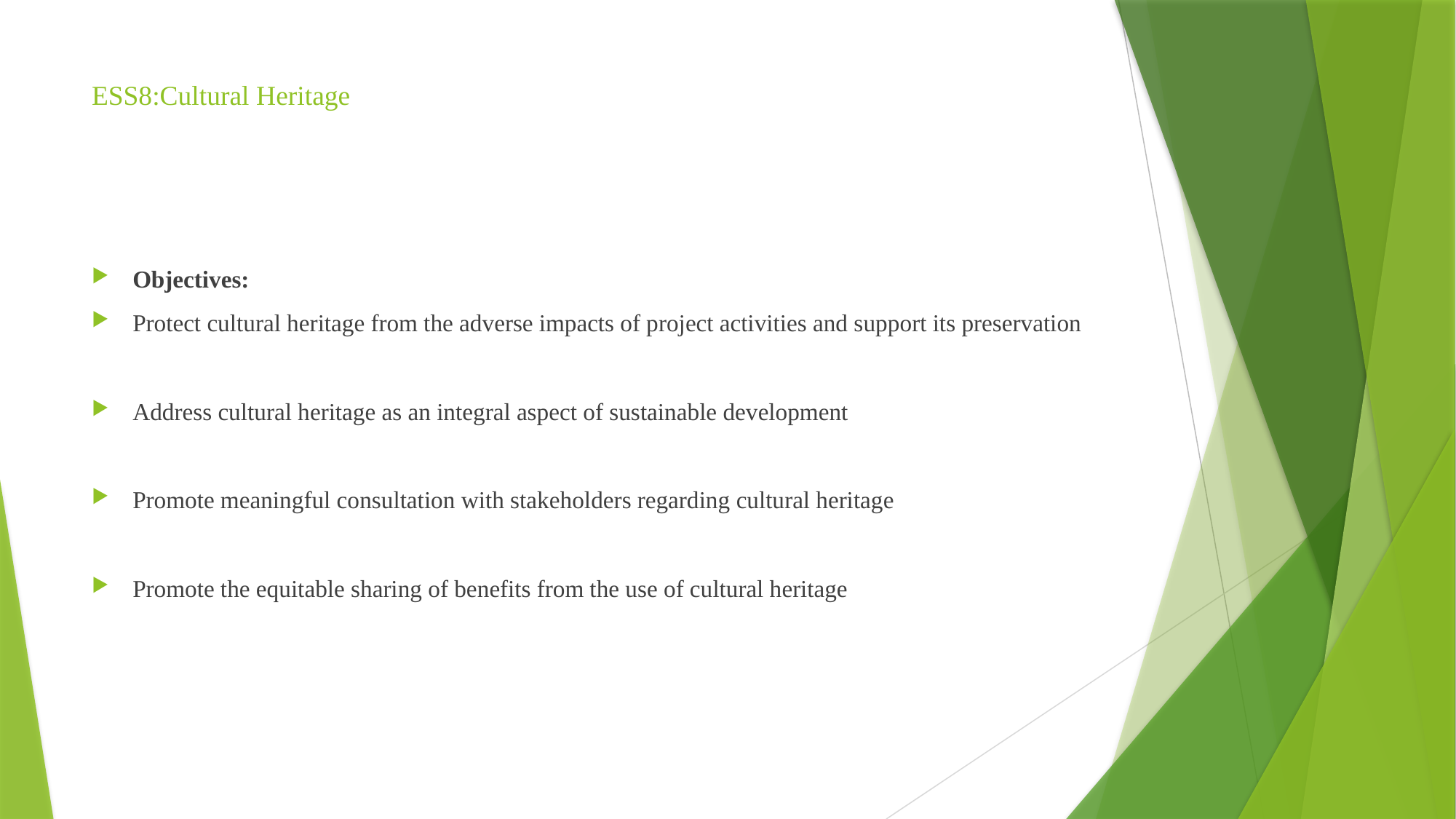

# ESS8:Cultural Heritage
Objectives:
Protect cultural heritage from the adverse impacts of project activities and support its preservation

Address cultural heritage as an integral aspect of sustainable development

Promote meaningful consultation with stakeholders regarding cultural heritage

Promote the equitable sharing of benefits from the use of cultural heritage